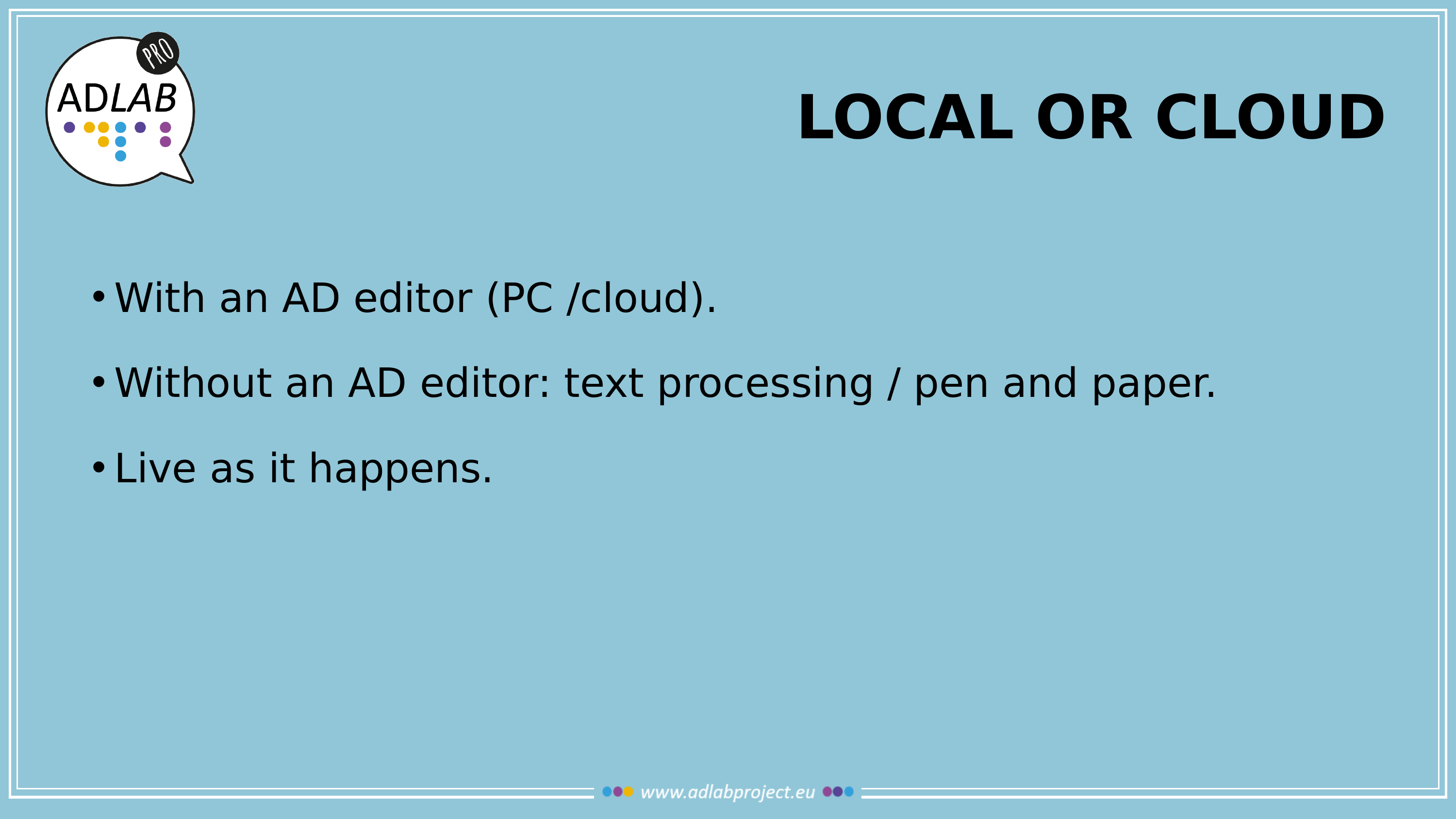

# Local or cloud
With an AD editor (PC /cloud).
Without an AD editor: text processing / pen and paper.
Live as it happens.